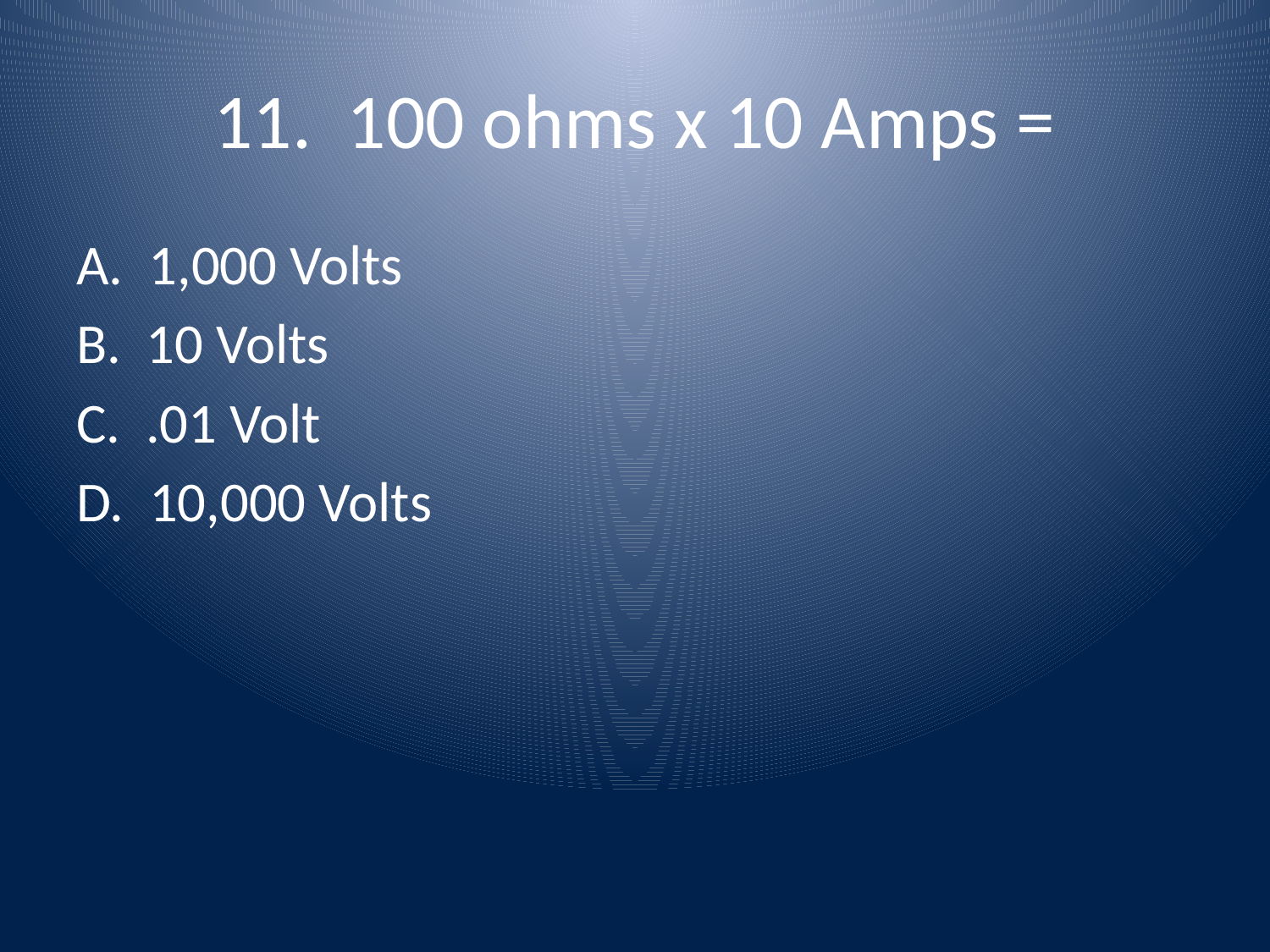

# 11.  100 ohms x 10 Amps =
A.  1,000 Volts
B.  10 Volts
C.  .01 Volt
D.  10,000 Volts